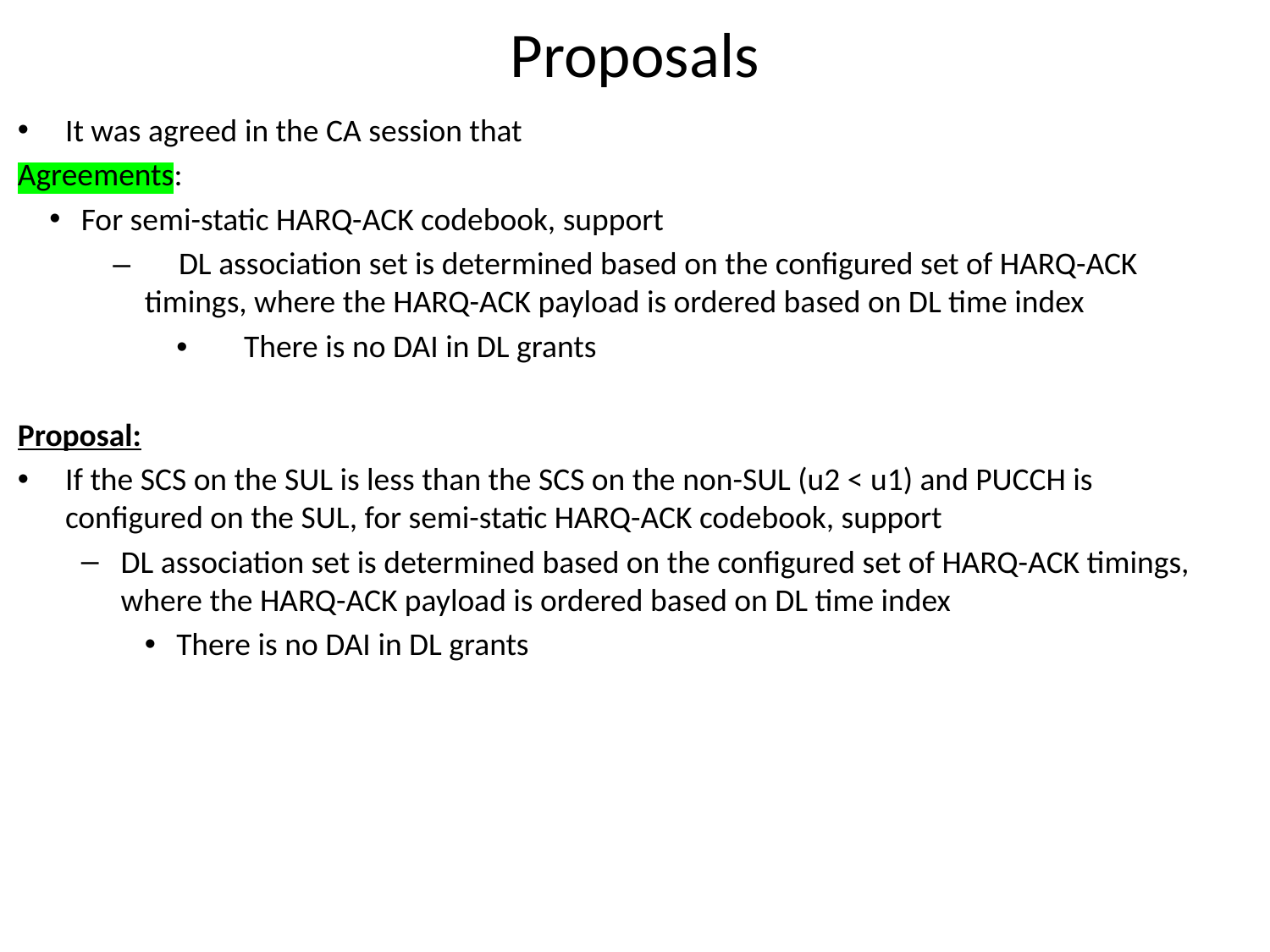

# Proposals
It was agreed in the CA session that
Agreements:
For semi-static HARQ-ACK codebook, support
–      DL association set is determined based on the configured set of HARQ-ACK timings, where the HARQ-ACK payload is ordered based on DL time index
•       There is no DAI in DL grants

Proposal:
If the SCS on the SUL is less than the SCS on the non-SUL (u2 < u1) and PUCCH is configured on the SUL, for semi-static HARQ-ACK codebook, support
DL association set is determined based on the configured set of HARQ-ACK timings, where the HARQ-ACK payload is ordered based on DL time index
There is no DAI in DL grants